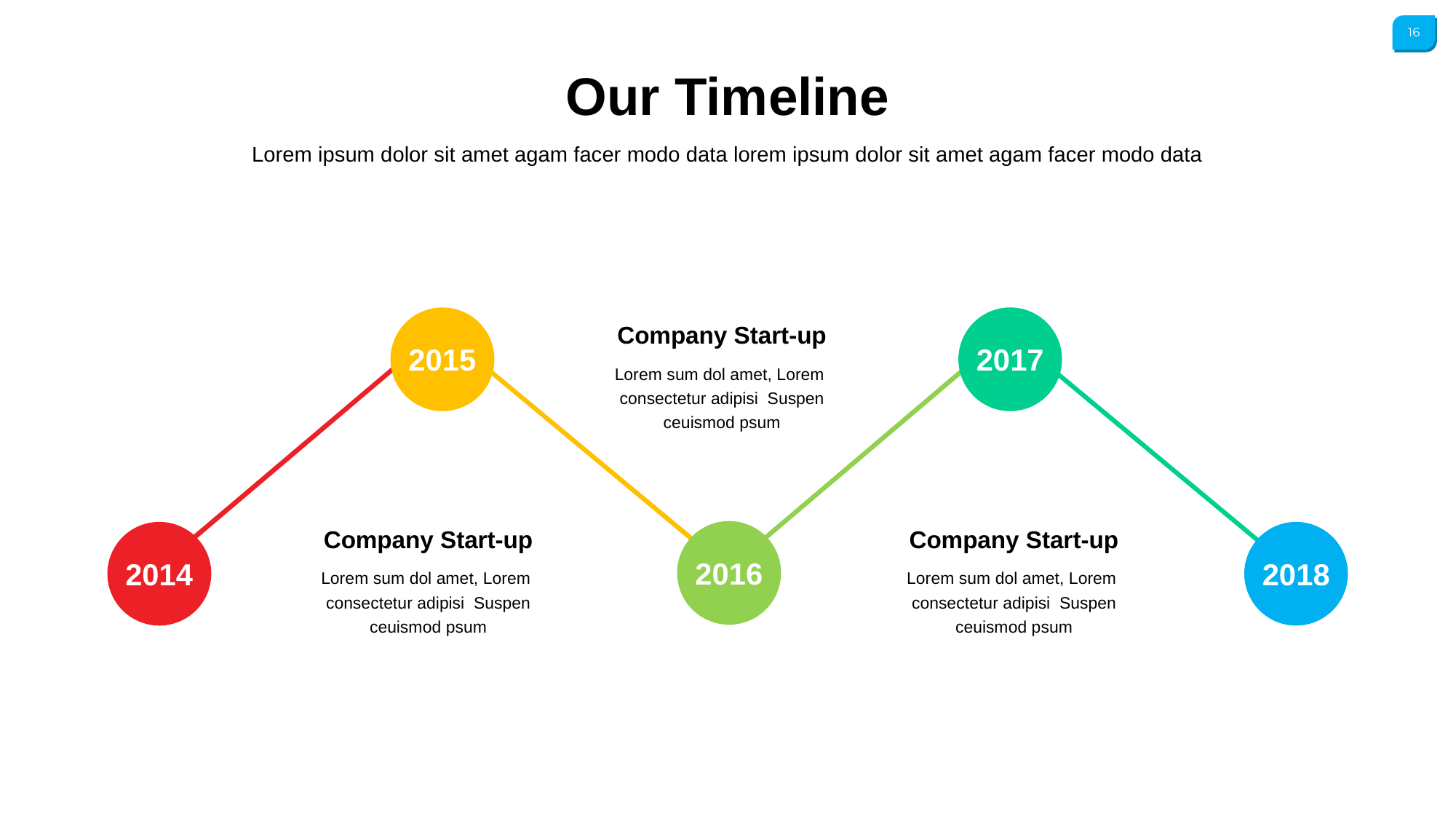

# Our Timeline
Lorem ipsum dolor sit amet agam facer modo data lorem ipsum dolor sit amet agam facer modo data

Company Start-up
2015
2017
Lorem sum dol amet, Lorem
consectetur adipisi  Suspen
ceuismod psum

Company Start-up
Company Start-up

2016
2014
2018
Lorem sum dol amet, Lorem
consectetur adipisi  Suspen
ceuismod psum
Lorem sum dol amet, Lorem
consectetur adipisi  Suspen
ceuismod psum